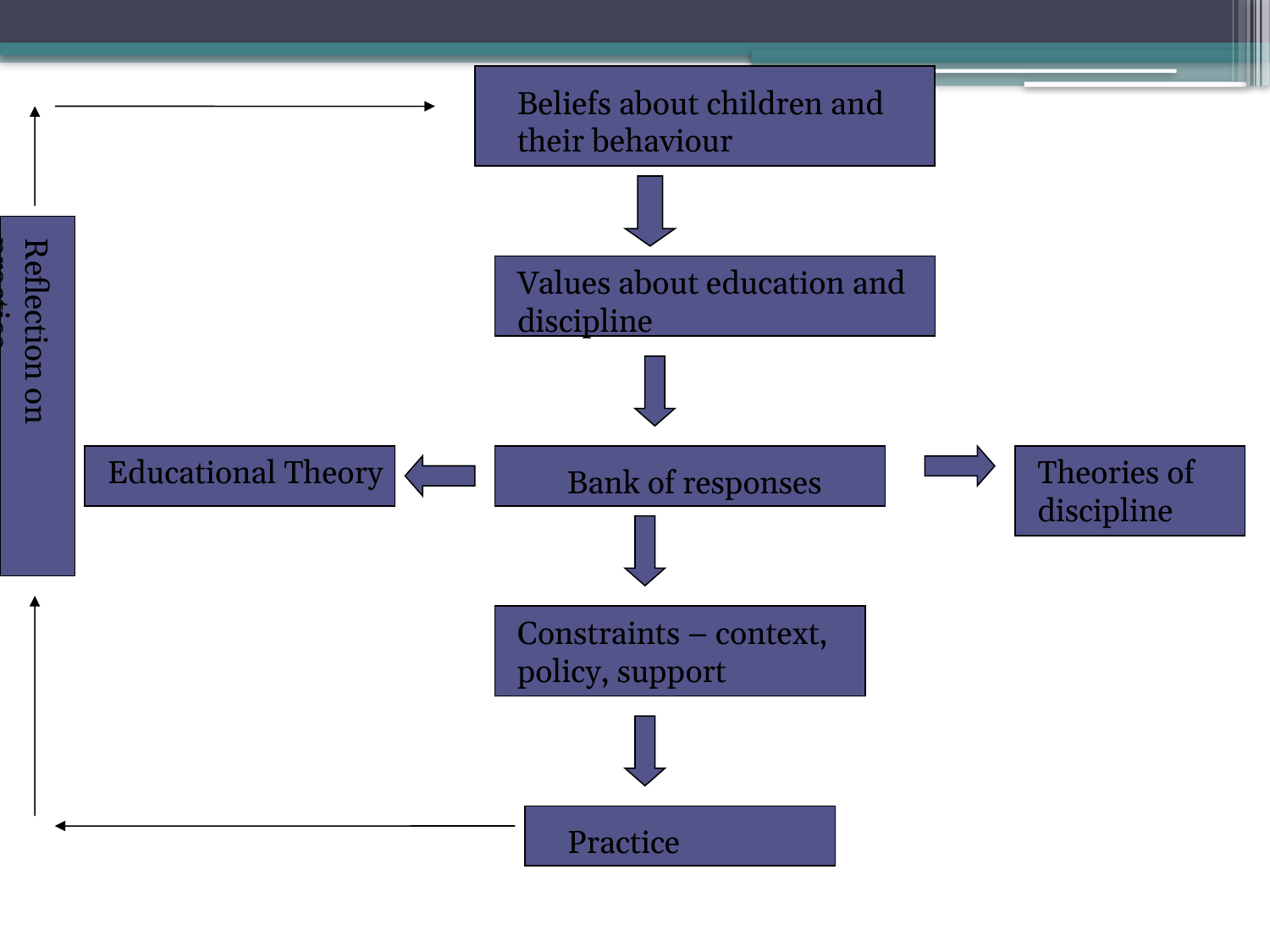

Beliefs about children and their behaviour

Reflection on practice

Values about education and discipline

Educational Theory

Theories of discipline
Bank of responses

Constraints – context, policy, support

Practice